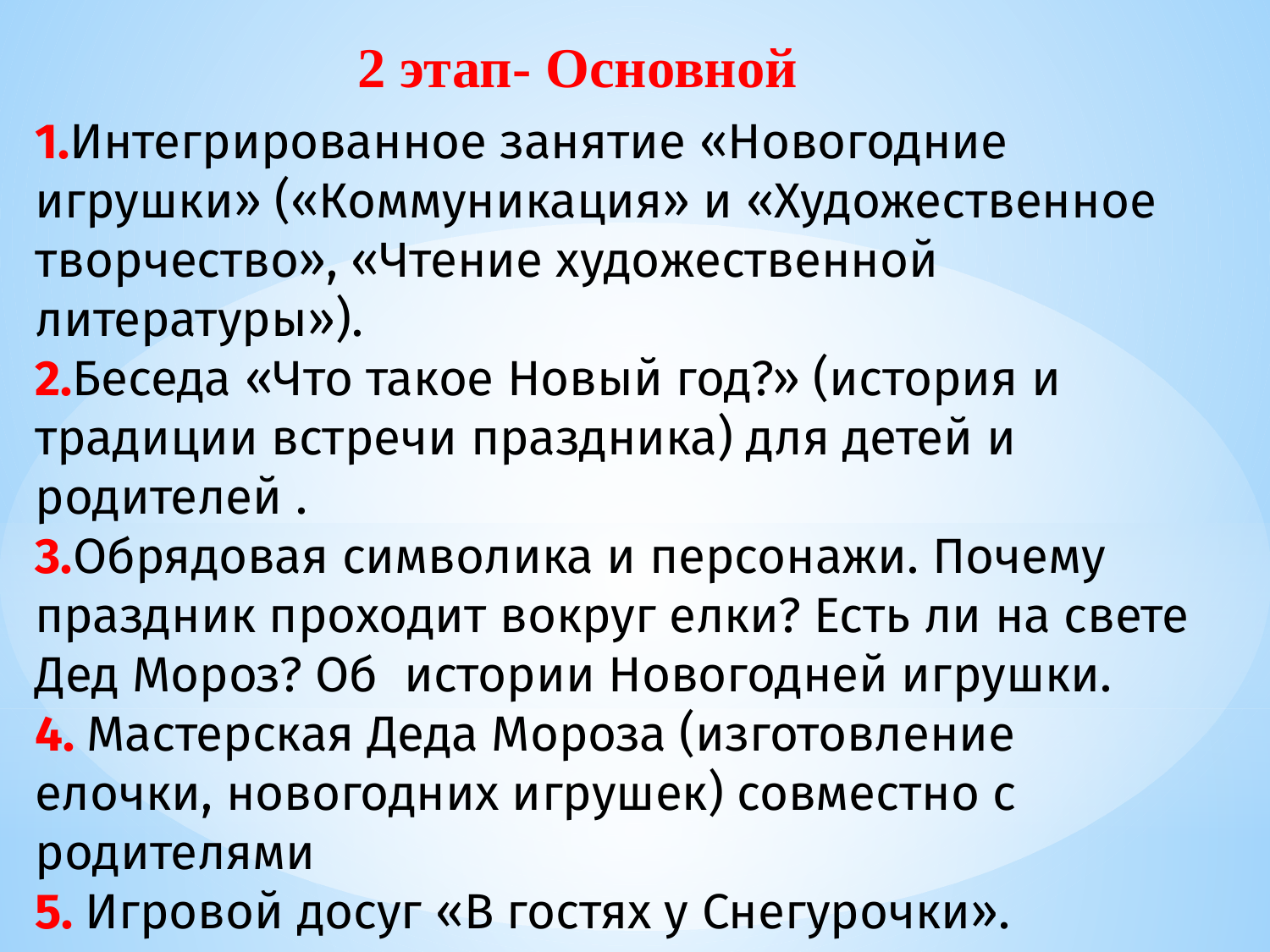

2 этап- Основной
1.Интегрированное занятие «Новогодние игрушки» («Коммуникация» и «Художественное творчество», «Чтение художественной литературы»).
2.Беседа «Что такое Новый год?» (история и традиции встречи праздника) для детей и родителей .
3.Обрядовая символика и персонажи. Почему праздник проходит вокруг елки? Есть ли на свете Дед Мороз? Об  истории Новогодней игрушки.
4. Мастерская Деда Мороза (изготовление елочки, новогодних игрушек) совместно с родителями
5. Игровой досуг «В гостях у Снегурочки».